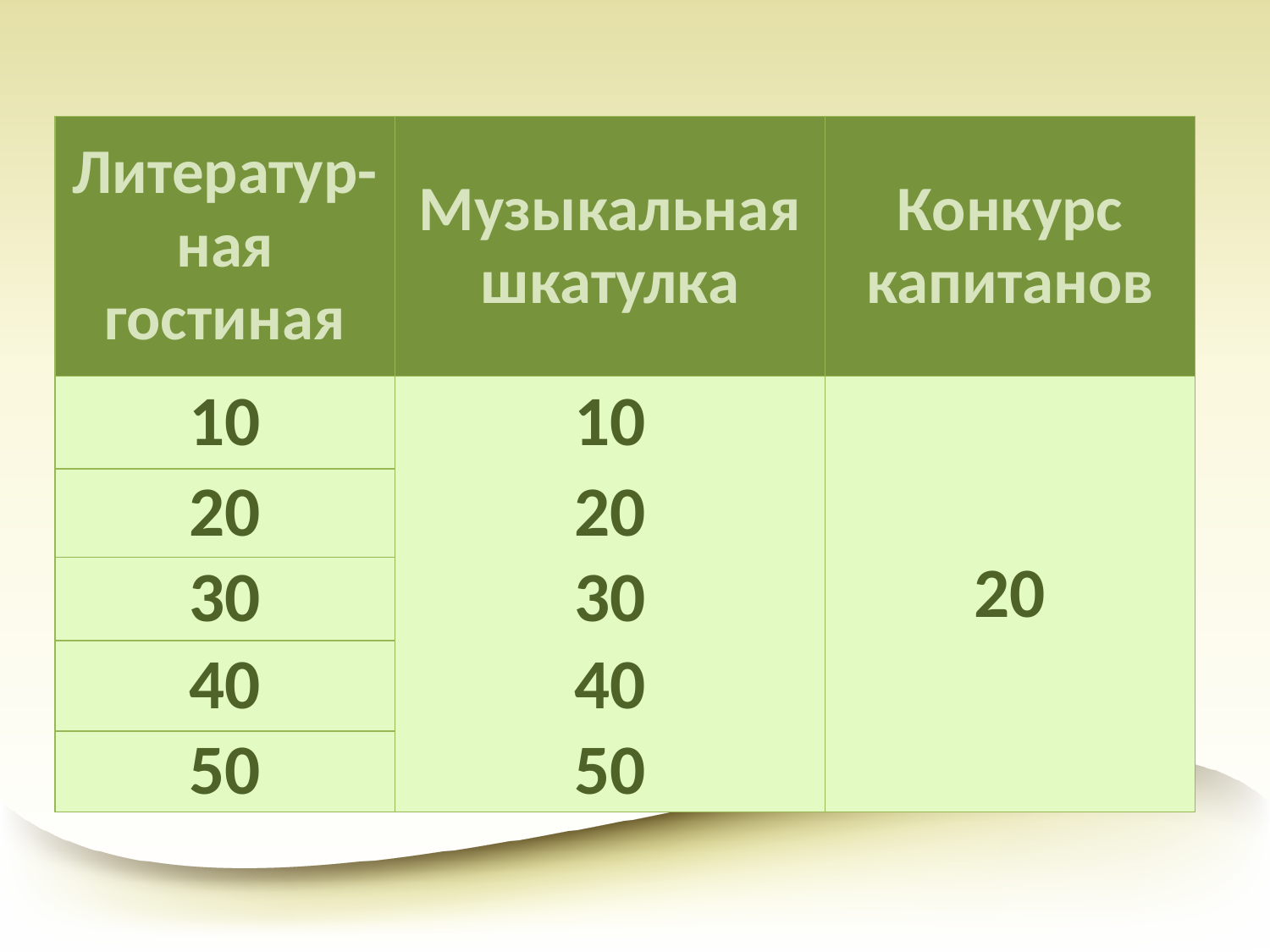

| Литератур-ная гостиная | Музыкальная шкатулка | Конкурс капитанов |
| --- | --- | --- |
| 10 | 10 | 20 |
|  | 20 |  |
| 20 |  |  |
|  | 30 |  |
| 30 |  |  |
|  | 40 |  |
| 40 |  |  |
|  | 50 |  |
| 50 |  |  |